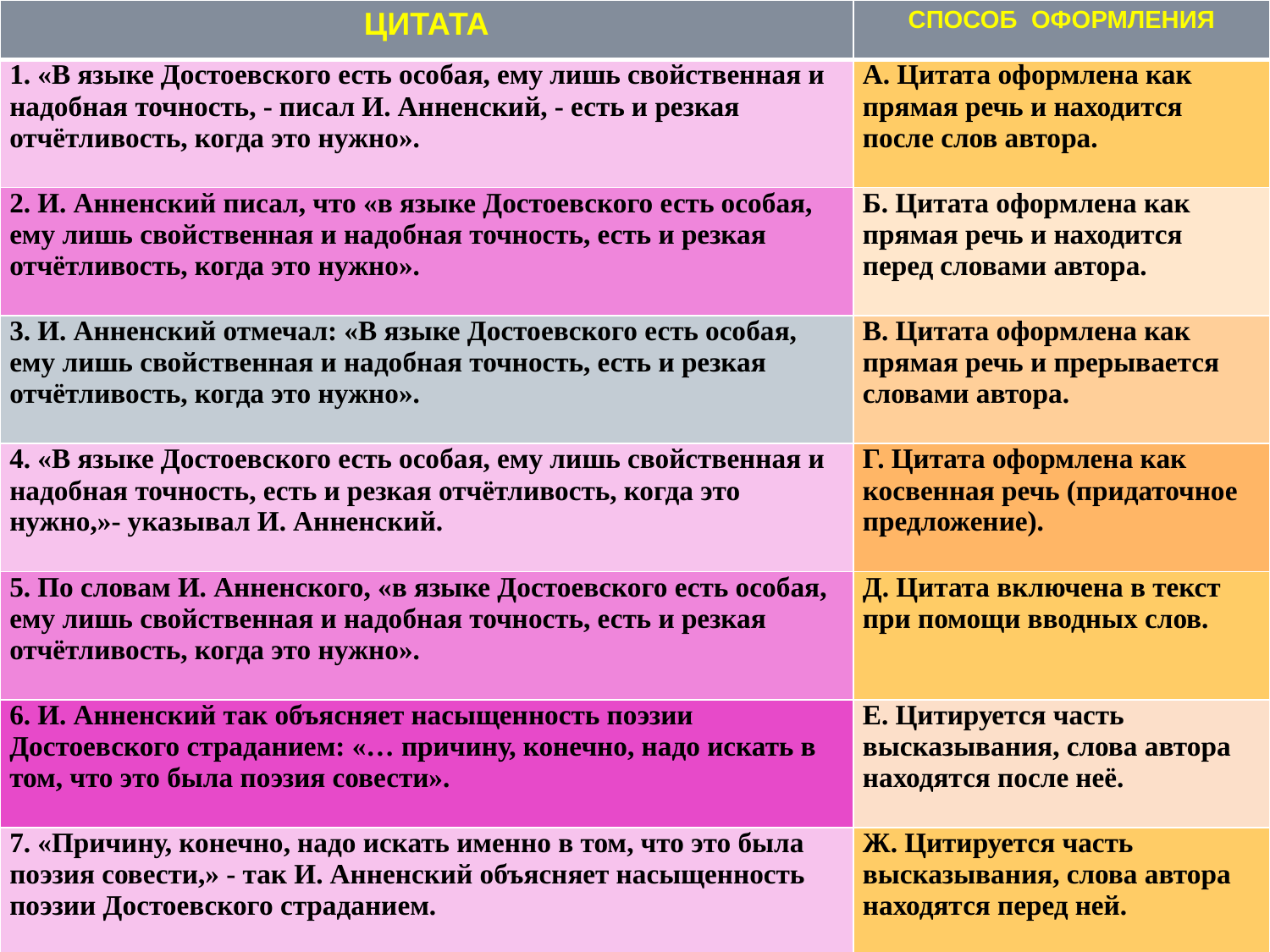

| ЦИТАТА | СПОСОБ ОФОРМЛЕНИЯ |
| --- | --- |
| 1. «В языке Достоевского есть особая, ему лишь свойственная и надобная точность, - писал И. Анненский, - есть и резкая отчётливость, когда это нужно». | А. Цитата оформлена как прямая речь и находится после слов автора. |
| 2. И. Анненский писал, что «в языке Достоевского есть особая, ему лишь свойственная и надобная точность, есть и резкая отчётливость, когда это нужно». | Б. Цитата оформлена как прямая речь и находится перед словами автора. |
| 3. И. Анненский отмечал: «В языке Достоевского есть особая, ему лишь свойственная и надобная точность, есть и резкая отчётливость, когда это нужно». | В. Цитата оформлена как прямая речь и прерывается словами автора. |
| 4. «В языке Достоевского есть особая, ему лишь свойственная и надобная точность, есть и резкая отчётливость, когда это нужно,»- указывал И. Анненский. | Г. Цитата оформлена как косвенная речь (придаточное предложение). |
| 5. По словам И. Анненского, «в языке Достоевского есть особая, ему лишь свойственная и надобная точность, есть и резкая отчётливость, когда это нужно». | Д. Цитата включена в текст при помощи вводных слов. |
| 6. И. Анненский так объясняет насыщенность поэзии Достоевского страданием: «… причину, конечно, надо искать в том, что это была поэзия совести». | Е. Цитируется часть высказывания, слова автора находятся после неё. |
| 7. «Причину, конечно, надо искать именно в том, что это была поэзия совести,» - так И. Анненский объясняет насыщенность поэзии Достоевского страданием. | Ж. Цитируется часть высказывания, слова автора находятся перед ней. |